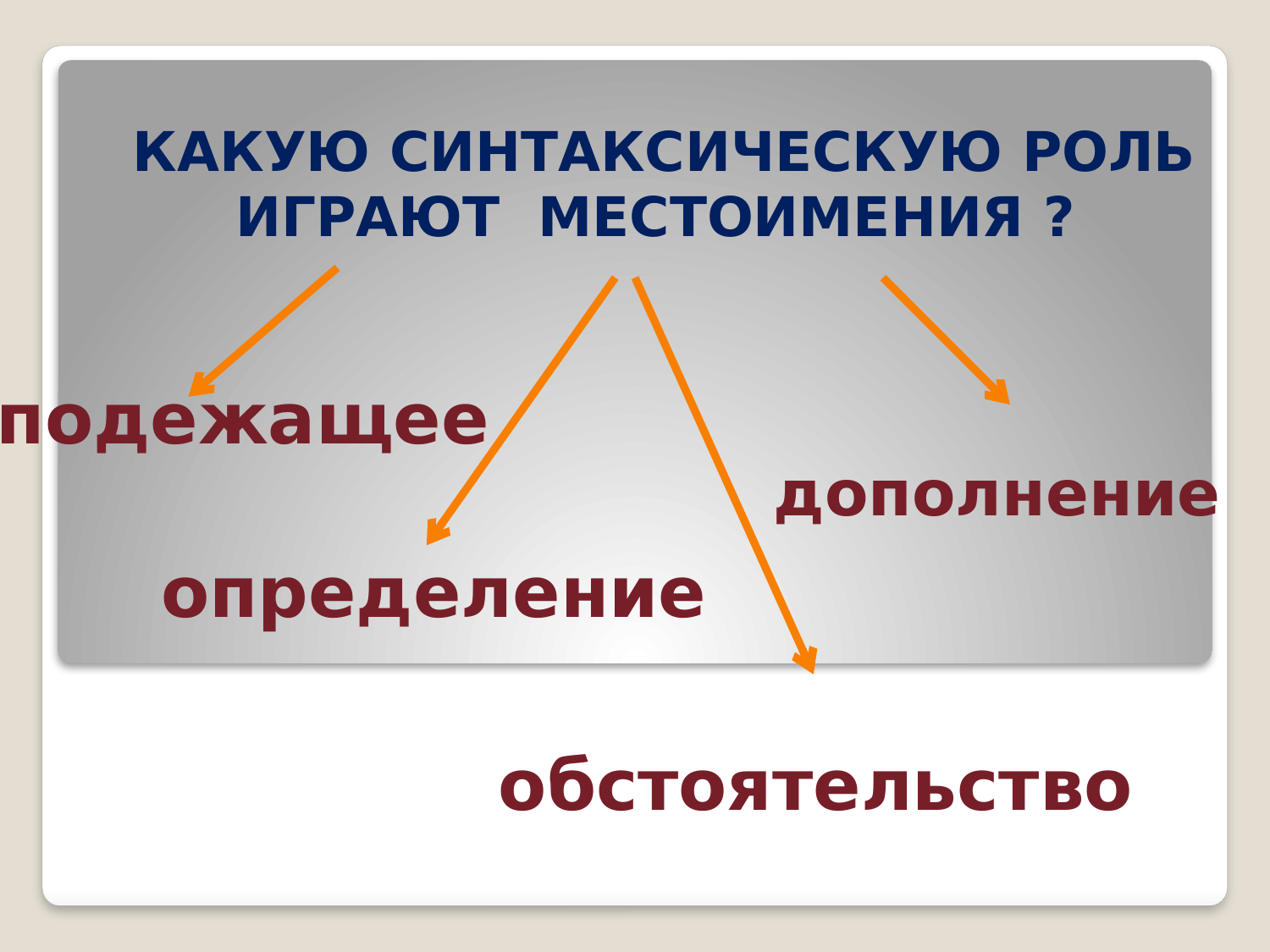

# КАКУЮ СИНТАКСИЧЕСКУЮ РОЛЬ ИГРАЮТ  МЕСТОИМЕНИЯ ?
подежащее
дополнение

определение
обстоятельство